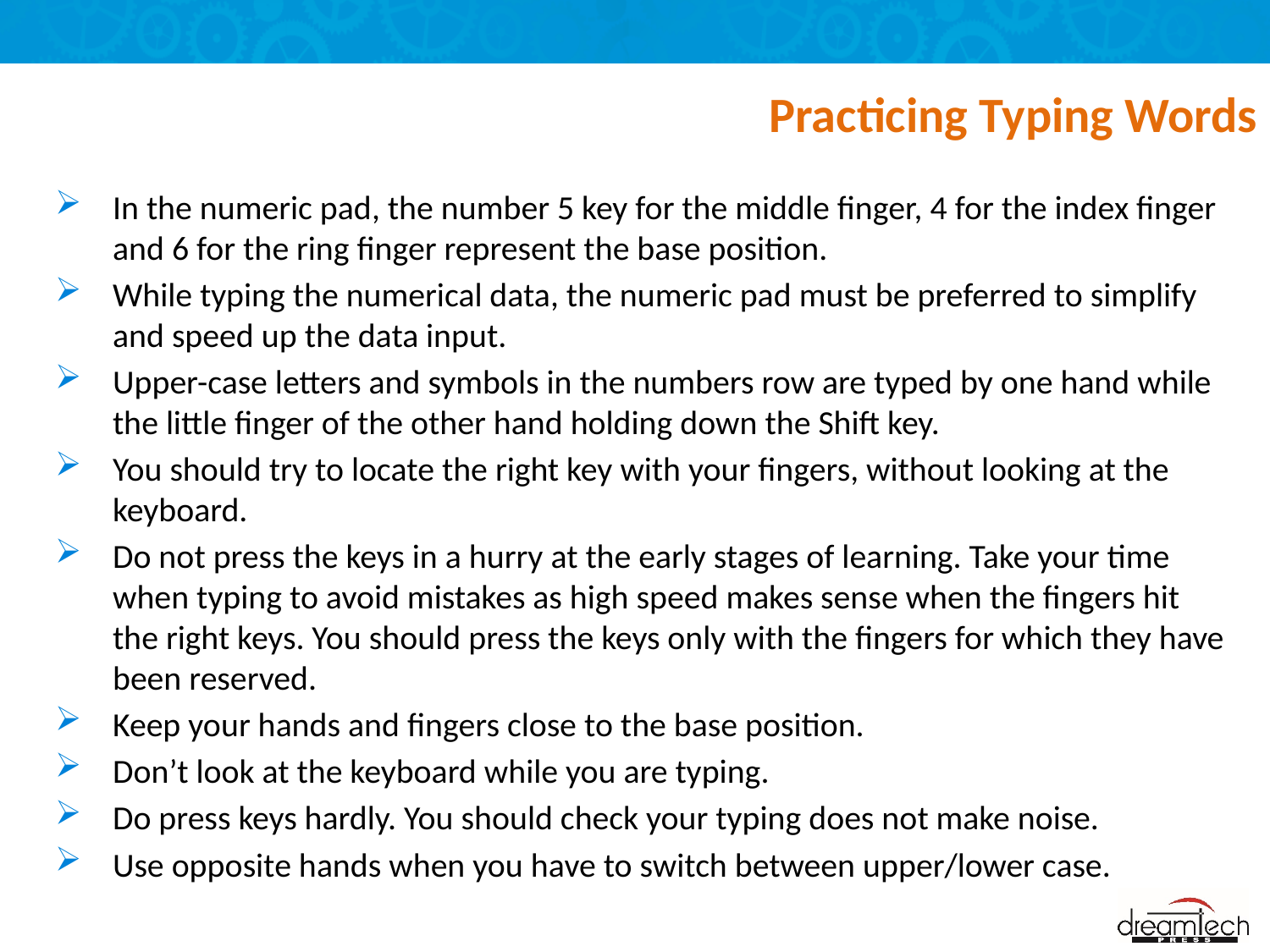

# Practicing Typing Words
In the numeric pad, the number 5 key for the middle finger, 4 for the index finger and 6 for the ring finger represent the base position.
While typing the numerical data, the numeric pad must be preferred to simplify and speed up the data input.
Upper-case letters and symbols in the numbers row are typed by one hand while the little finger of the other hand holding down the Shift key.
You should try to locate the right key with your fingers, without looking at the keyboard.
Do not press the keys in a hurry at the early stages of learning. Take your time when typing to avoid mistakes as high speed makes sense when the fingers hit the right keys. You should press the keys only with the fingers for which they have been reserved.
Keep your hands and fingers close to the base position.
Don’t look at the keyboard while you are typing.
Do press keys hardly. You should check your typing does not make noise.
Use opposite hands when you have to switch between upper/lower case.